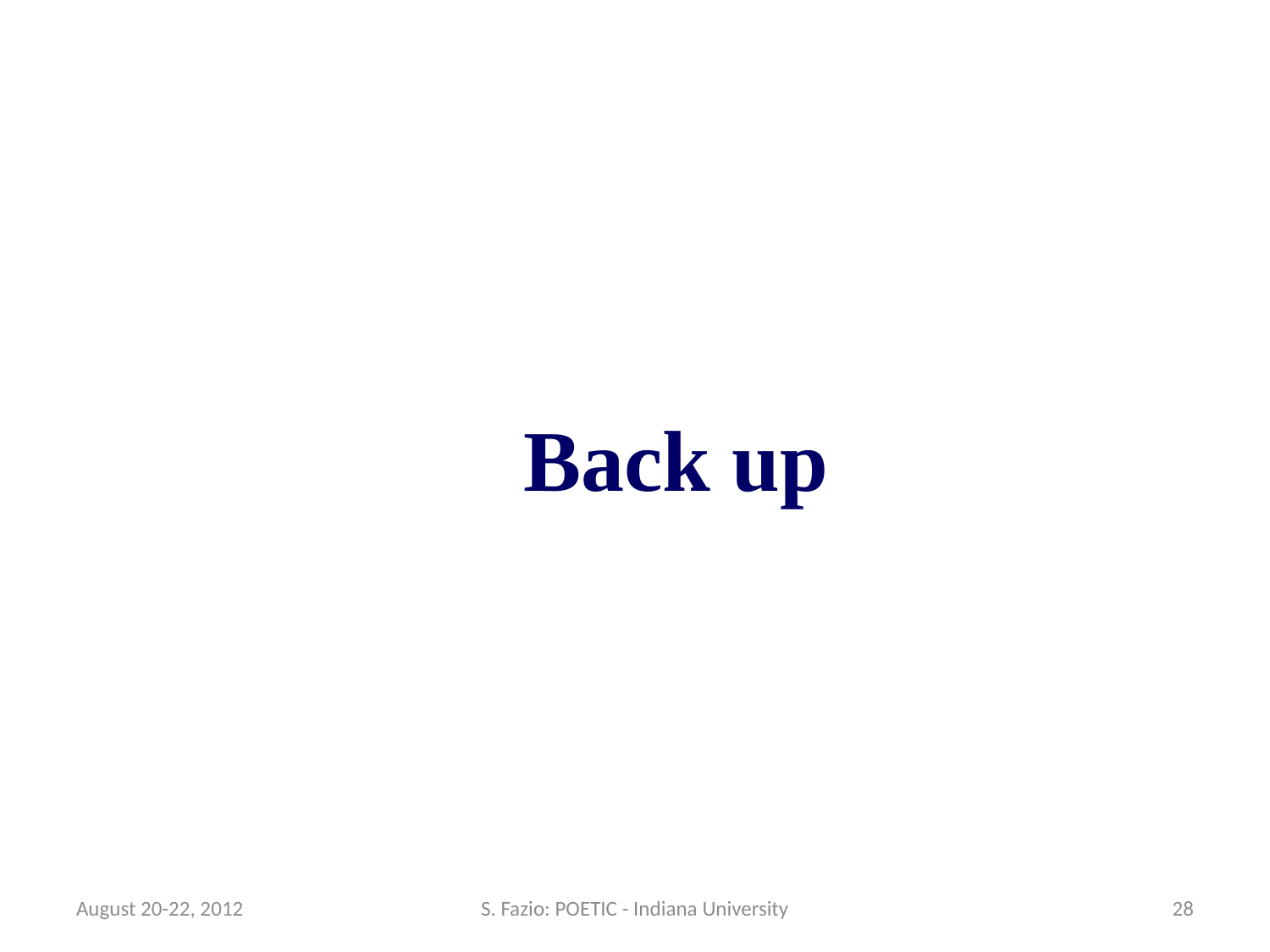

Back up
August 20-22, 2012
S. Fazio: POETIC - Indiana University
28